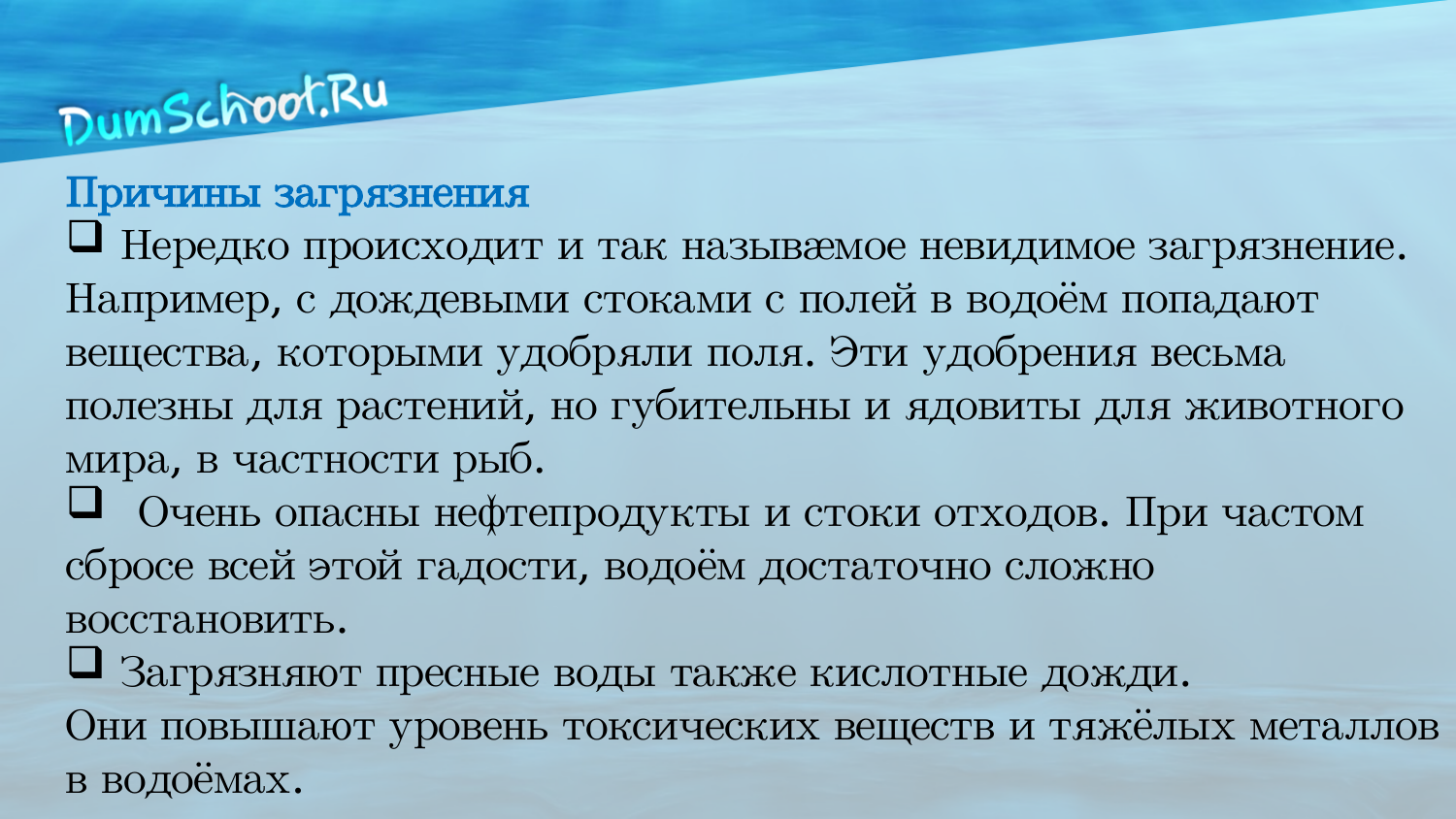

Причины загрязнения
Нередко происходит и так называемое невидимое загрязнение.
Например, с дождевыми стоками с полей в водоём попадают вещества, которыми удобряли поля. Эти удобрения весьма полезны для растений, но губительны и ядовиты для животного мира, в частности рыб.
Очень опасны нефтепродукты и стоки отходов. При частом
сбросе всей этой гадости, водоём достаточно сложно восстановить.
Загрязняют пресные воды также кислотные дожди.
Они повышают уровень токсических веществ и тяжёлых металлов в водоёмах.